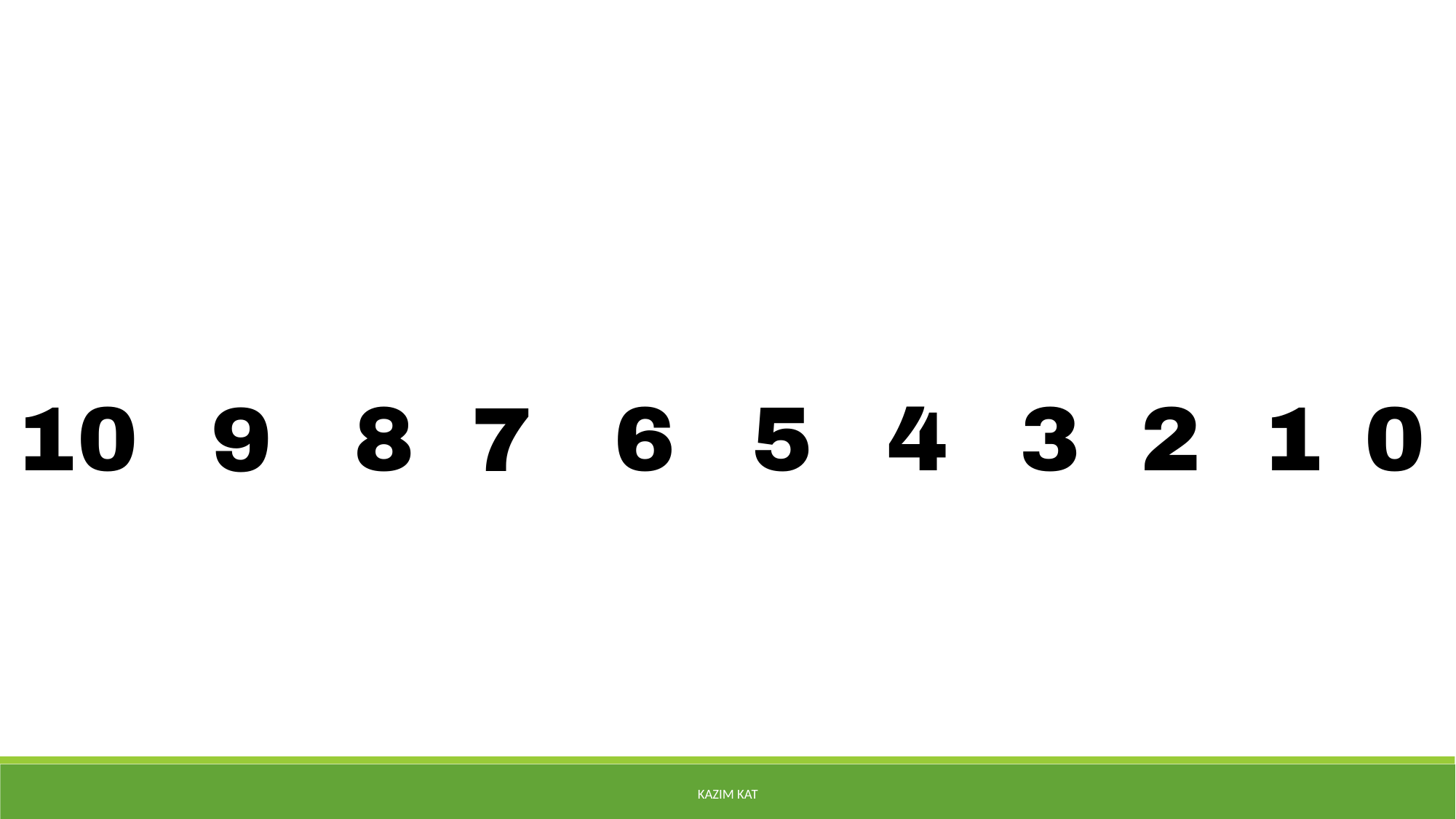

0
1
2
8
6
5
4
3
10
7
9
Kazım KAT